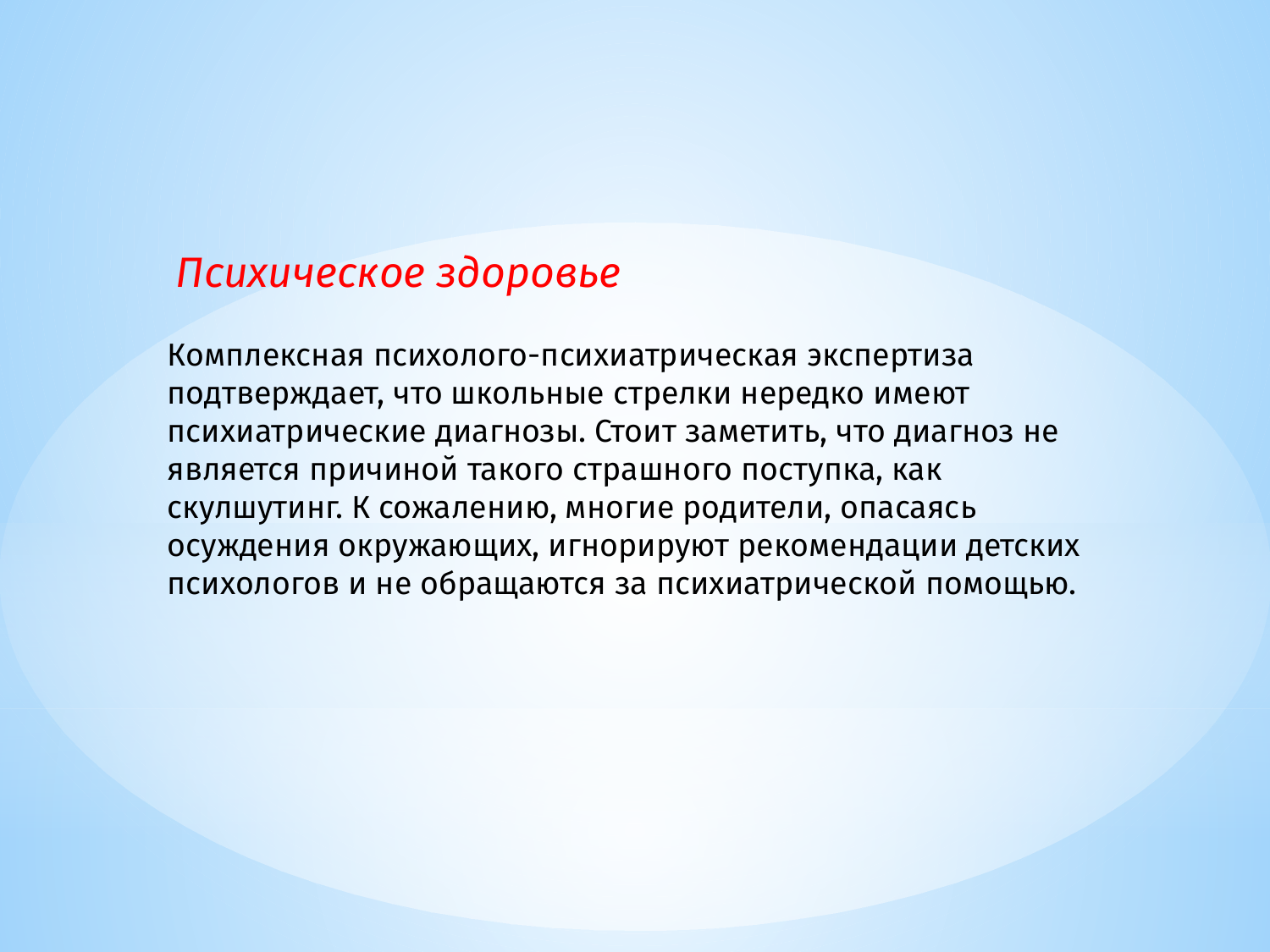

Психическое здоровье

Комплексная психолого-психиатрическая экспертиза подтверждает, что школьные стрелки нередко имеют психиатрические диагнозы. Стоит заметить, что диагноз не является причиной такого страшного поступка, как скулшутинг. К сожалению, многие родители, опасаясь осуждения окружающих, игнорируют рекомендации детских психологов и не обращаются за психиатрической помощью.